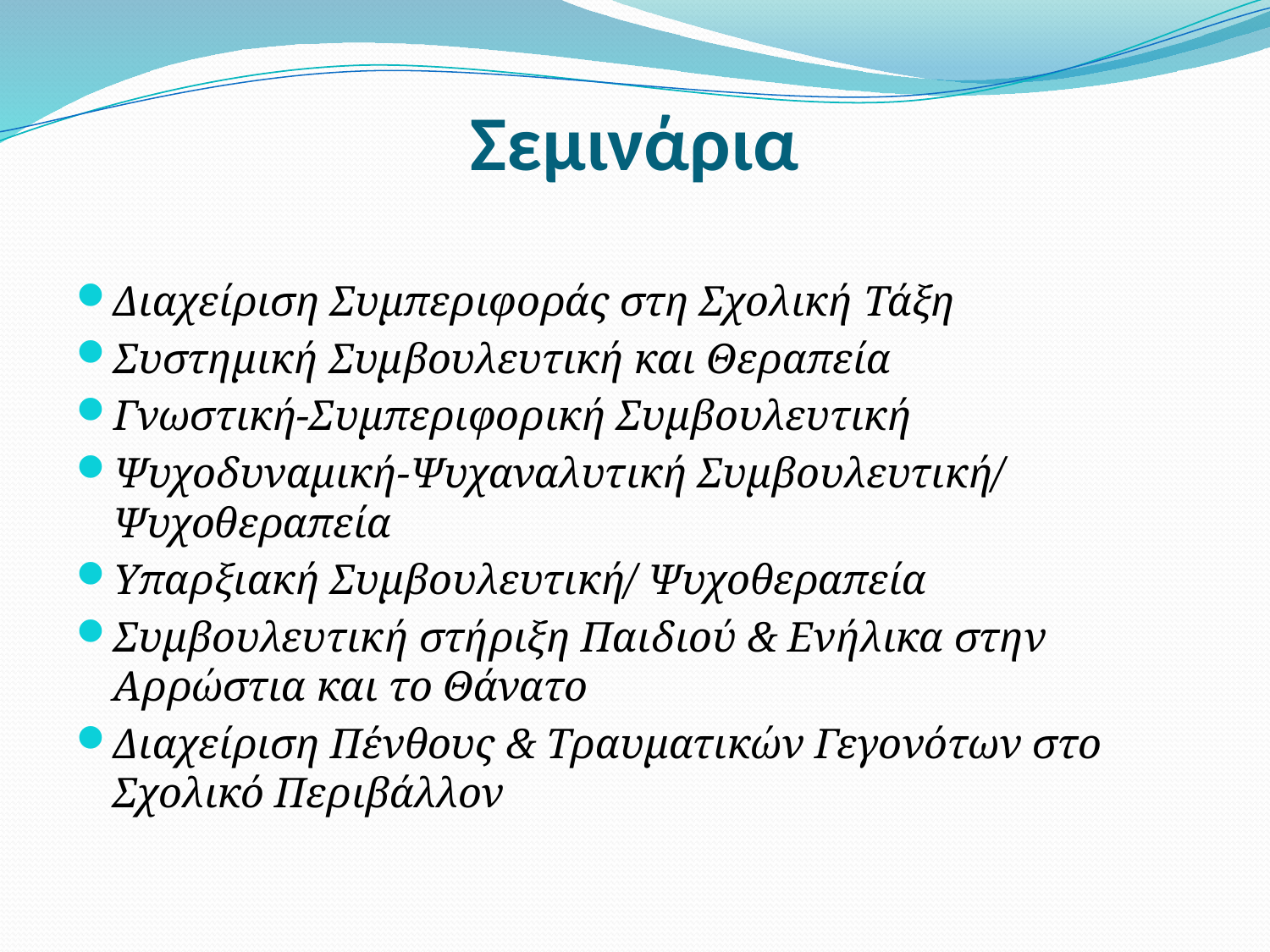

# Σεμινάρια
Διαχείριση Συμπεριφοράς στη Σχολική Τάξη
Συστημική Συμβουλευτική και Θεραπεία
Γνωστική-Συμπεριφορική Συμβουλευτική
Ψυχοδυναμική-Ψυχαναλυτική Συμβουλευτική/ Ψυχοθεραπεία
Υπαρξιακή Συμβουλευτική/ Ψυχοθεραπεία
Συμβουλευτική στήριξη Παιδιού & Ενήλικα στην Αρρώστια και το Θάνατο
Διαχείριση Πένθους & Τραυματικών Γεγονότων στο Σχολικό Περιβάλλον